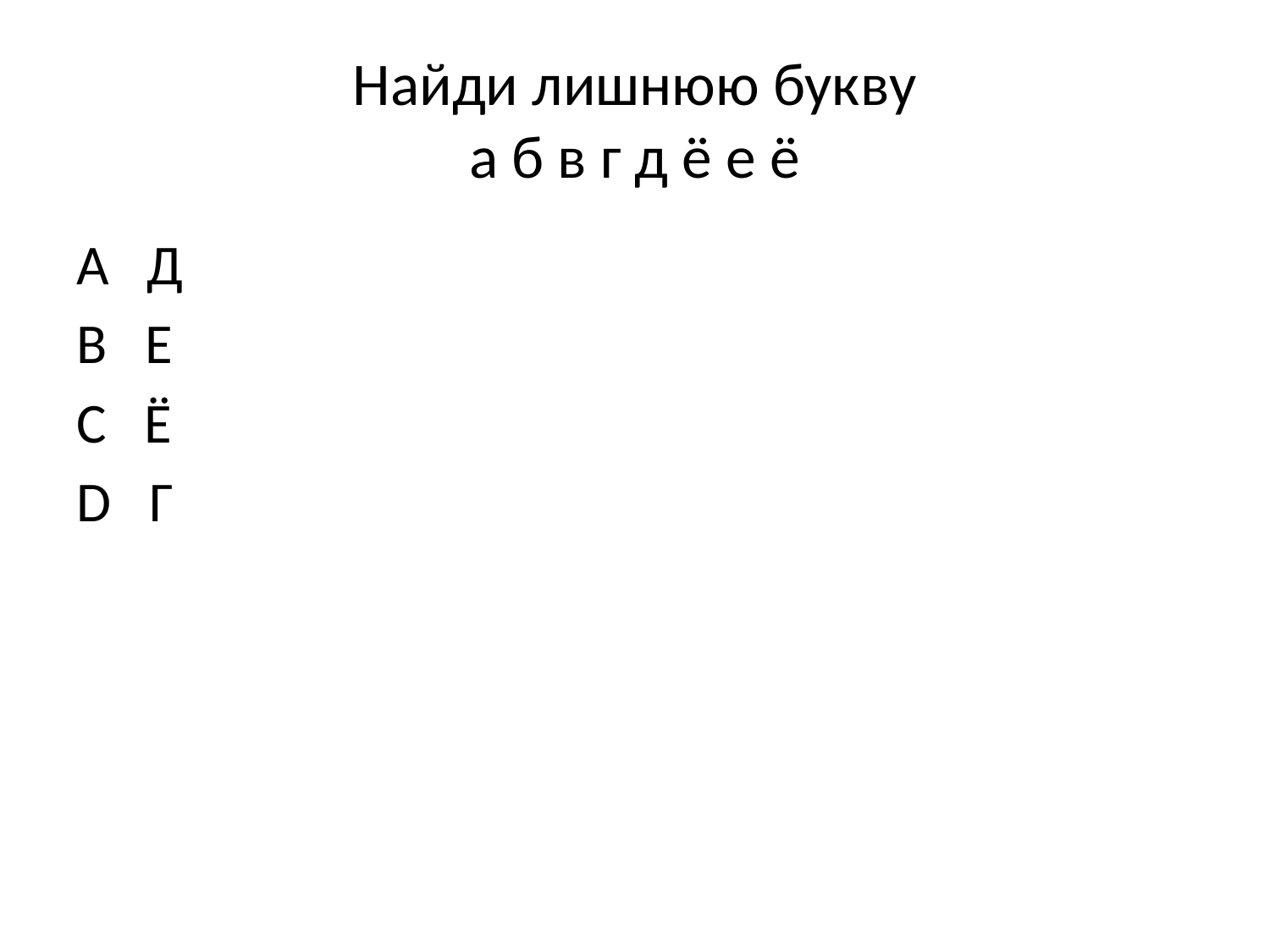

# Найди лишнюю букву а б в г д ё е ё
А   Д
В   Е
С   Ё
D   Г